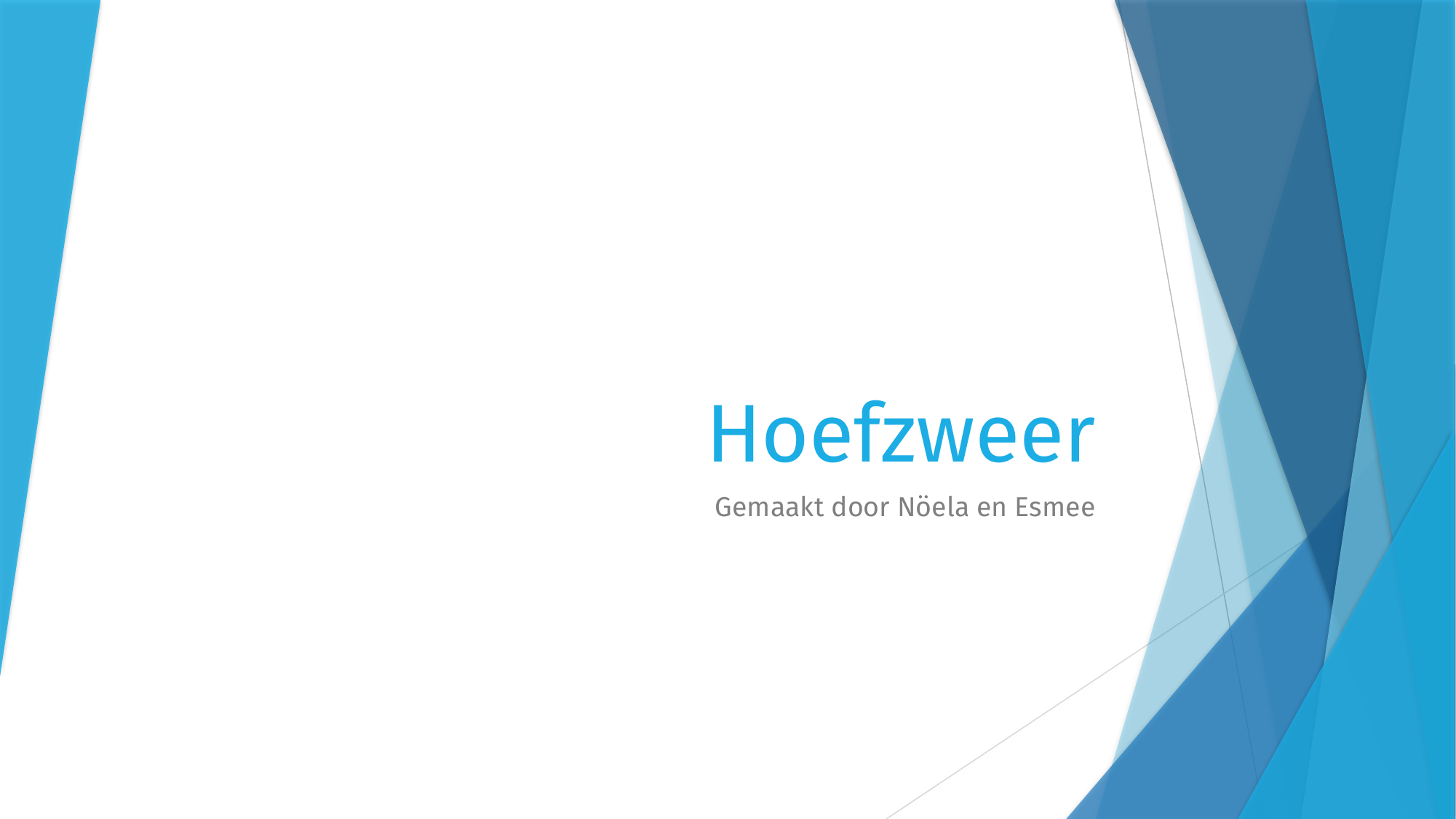

# Hoefzweer
Gemaakt door Nöela en Esmee